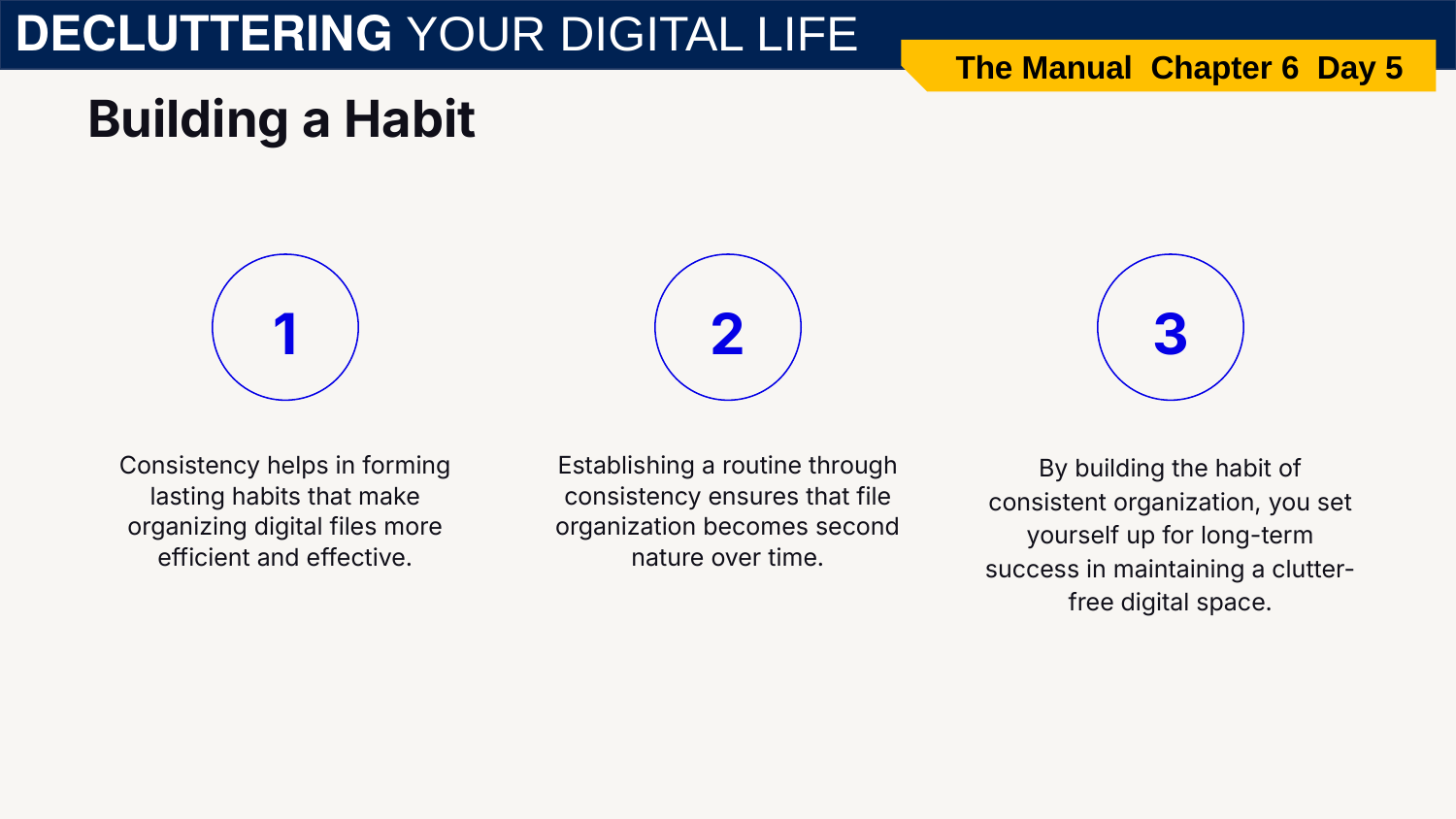

DECLUTTERING YOUR DIGITAL LIFE
The Manual  Chapter 6  Day 5

# Building a Habit
1
2
3
Consistency helps in forming lasting habits that make organizing digital files more efficient and effective.
Establishing a routine through consistency ensures that file organization becomes second nature over time.
By building the habit of consistent organization, you set yourself up for long-term success in maintaining a clutter-free digital space.